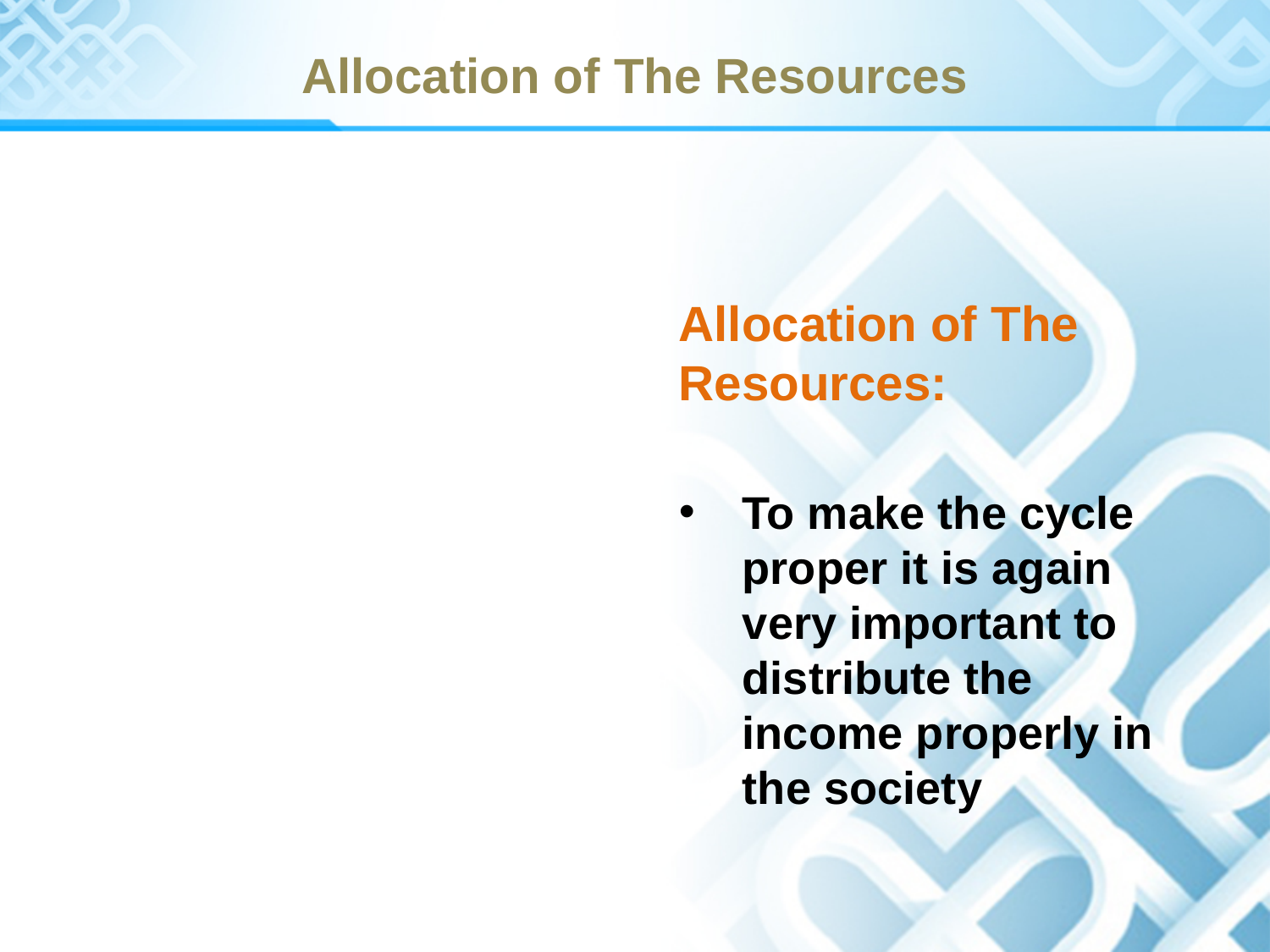

Allocation of The Resources
Allocation of The Resources:

To make the cycle proper it is again very important to distribute the income properly in the society